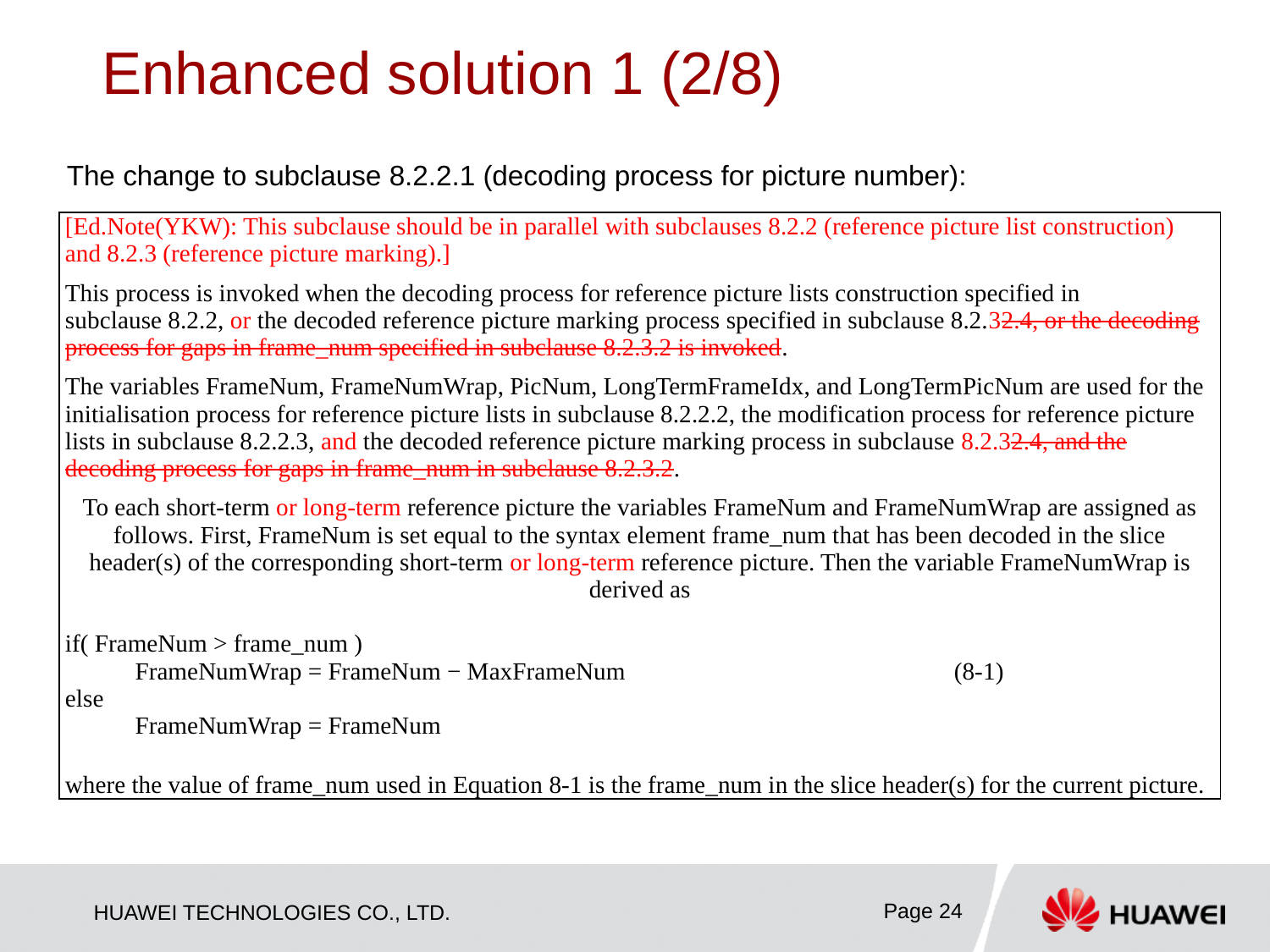

# Enhanced solution 1 (2/8)
The change to subclause 8.2.2.1 (decoding process for picture number):

| [Ed.Note(YKW): This subclause should be in parallel with subclauses 8.2.2 (reference picture list construction) and 8.2.3 (reference picture marking).] This process is invoked when the decoding process for reference picture lists construction specified in subclause 8.2.2, or the decoded reference picture marking process specified in subclause 8.2.32.4, or the decoding process for gaps in frame\_num specified in subclause 8.2.3.2 is invoked. The variables FrameNum, FrameNumWrap, PicNum, LongTermFrameIdx, and LongTermPicNum are used for the initialisation process for reference picture lists in subclause 8.2.2.2, the modification process for reference picture lists in subclause 8.2.2.3, and the decoded reference picture marking process in subclause 8.2.32.4, and the decoding process for gaps in frame\_num in subclause 8.2.3.2. To each short-term or long-term reference picture the variables FrameNum and FrameNumWrap are assigned as follows. First, FrameNum is set equal to the syntax element frame\_num that has been decoded in the slice header(s) of the corresponding short-term or long-term reference picture. Then the variable FrameNumWrap is derived as if( FrameNum > frame\_num ) FrameNumWrap = FrameNum − MaxFrameNum (8‑1) else FrameNumWrap = FrameNum where the value of frame\_num used in Equation 8‑1 is the frame\_num in the slice header(s) for the current picture. |
| --- |
Page 24